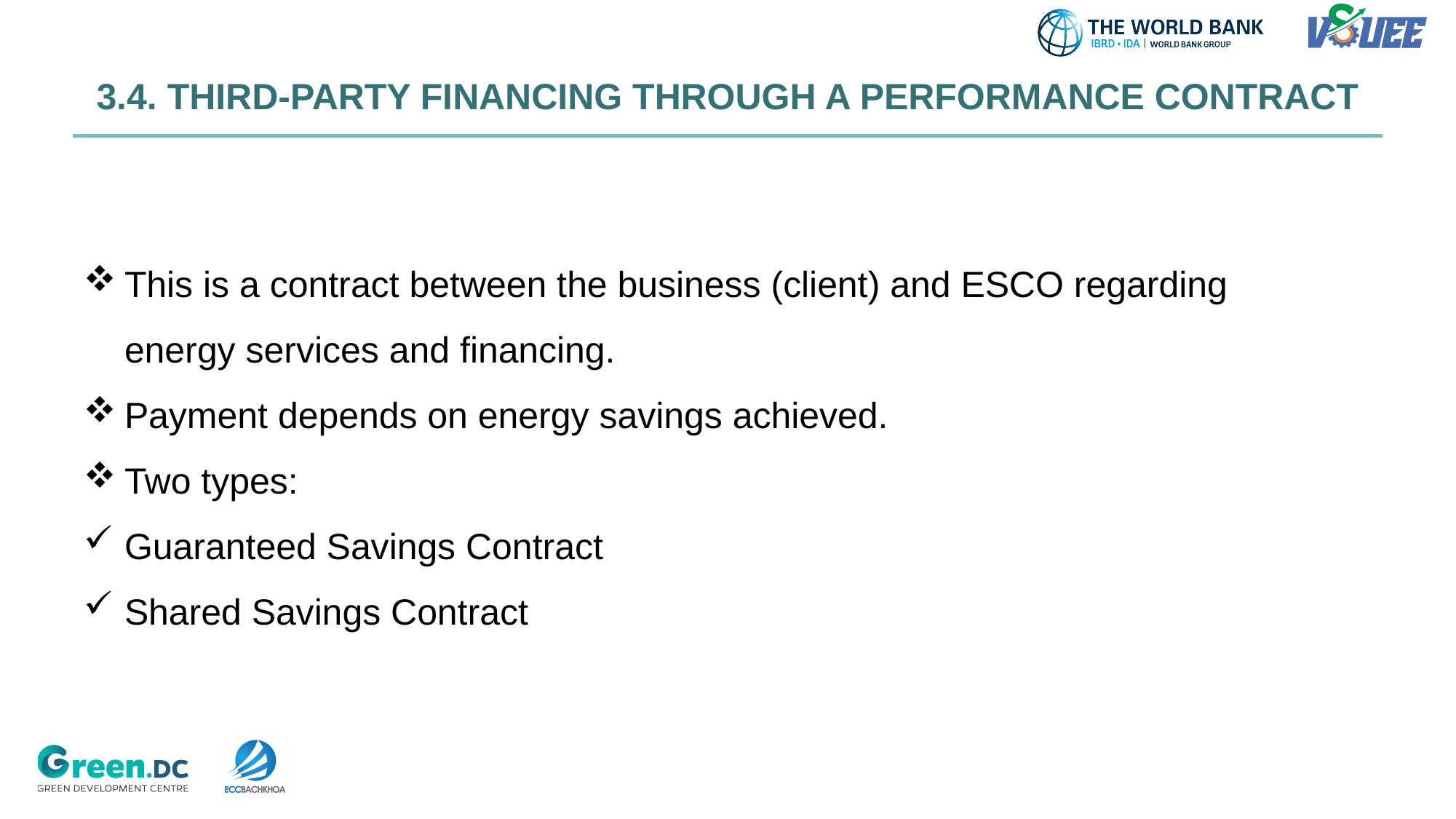

# 3.4. THIRD-PARTY FINANCING THROUGH A PERFORMANCE CONTRACT
This is a contract between the business (client) and ESCO regarding energy services and financing.
Payment depends on energy savings achieved.
Two types:
Guaranteed Savings Contract
Shared Savings Contract